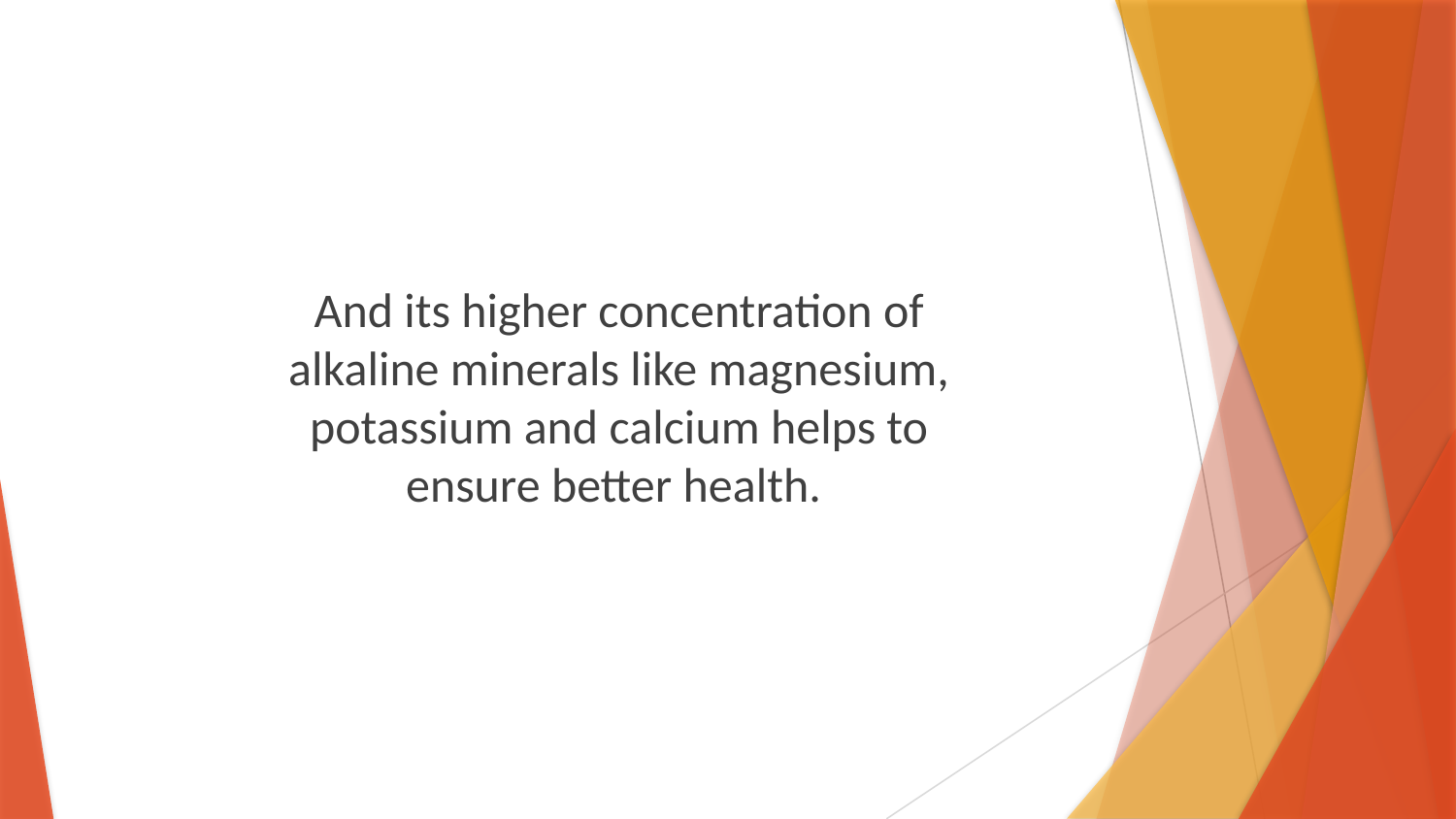

And its higher concentration of alkaline minerals like magnesium, potassium and calcium helps to ensure better health.